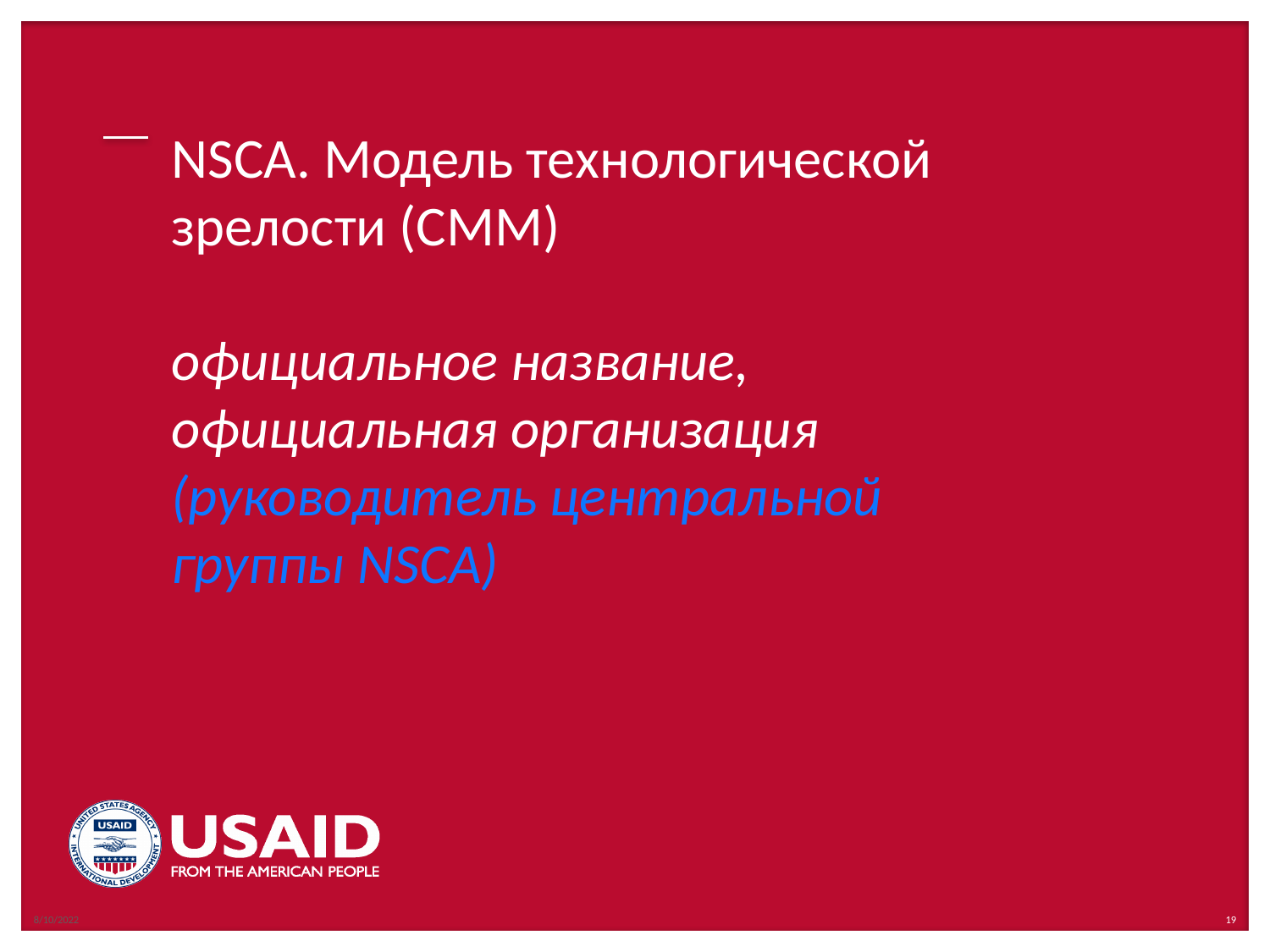

# NSCA. Модель технологической зрелости (CMM) официальное название, официальная организация (руководитель центральной группы NSCA)
8/10/2022
19